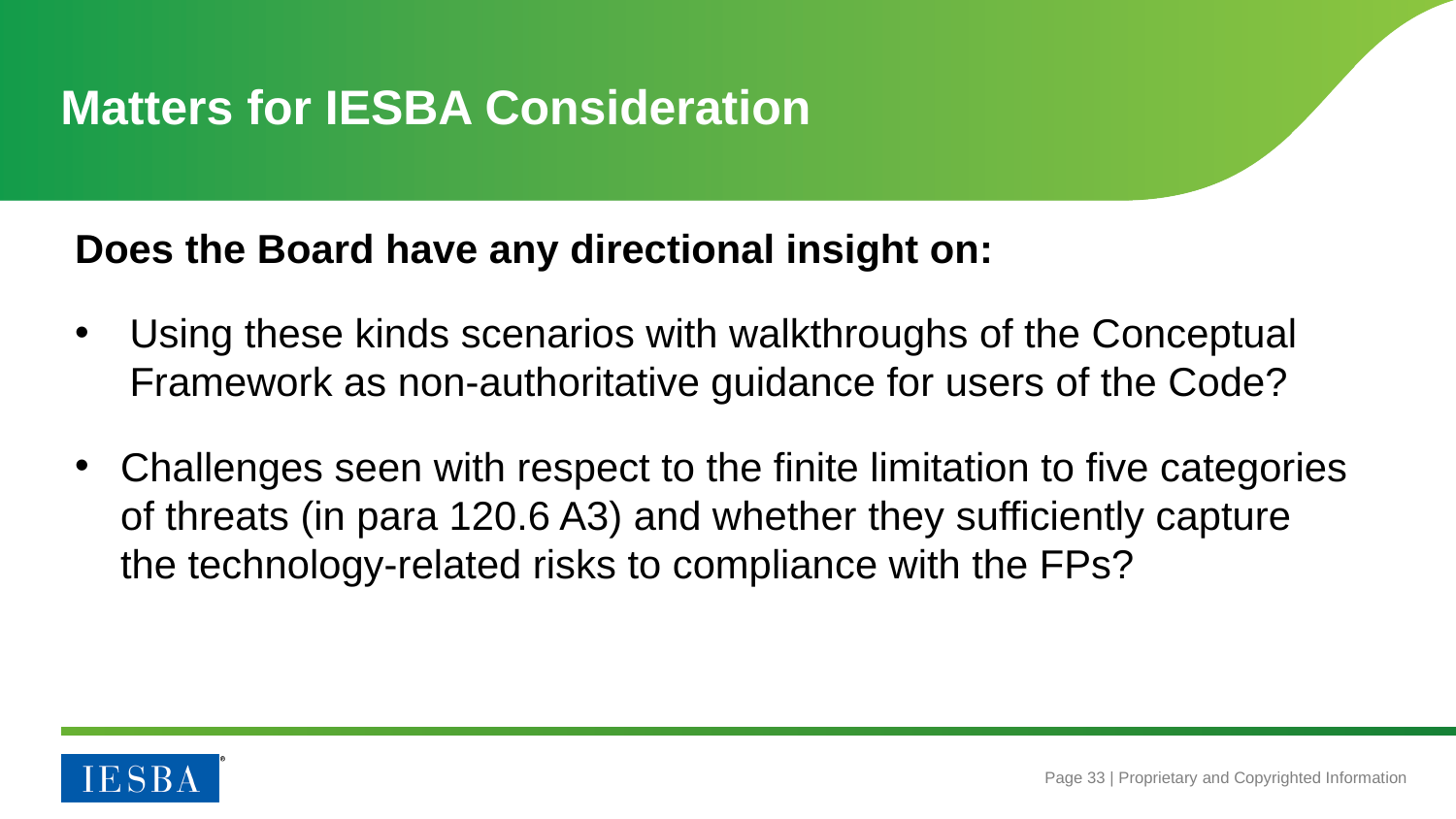

# Matters for IESBA Consideration
Does the Board have any directional insight on:
Using these kinds scenarios with walkthroughs of the Conceptual Framework as non-authoritative guidance for users of the Code?
Challenges seen with respect to the finite limitation to five categories of threats (in para 120.6 A3) and whether they sufficiently capture the technology-related risks to compliance with the FPs?